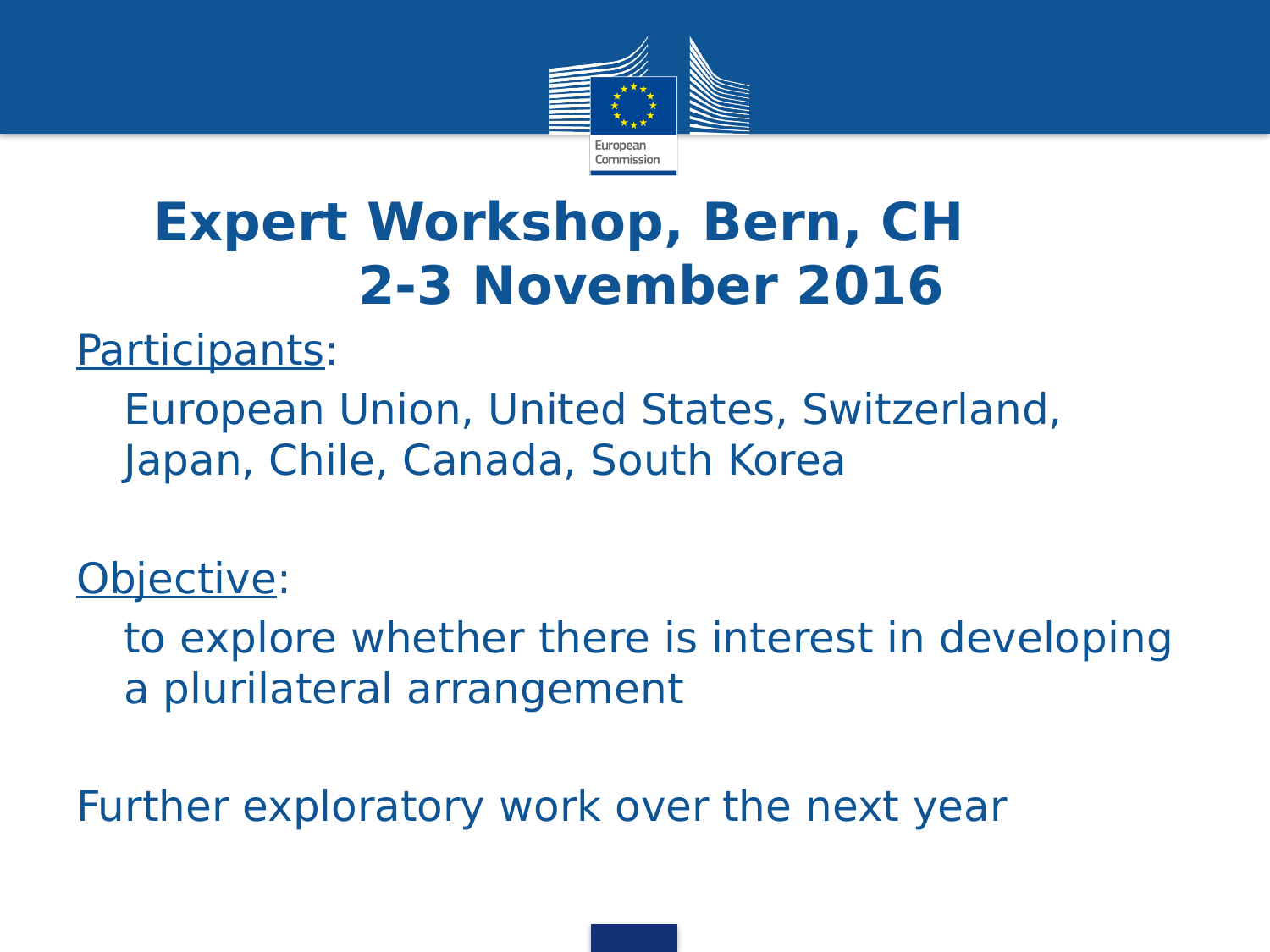

# Expert Workshop, Bern, CH           2-3 November 2016
Participants:
European Union, United States, Switzerland, Japan, Chile, Canada, South Korea

Objective:
to explore whether there is interest in developing a plurilateral arrangement

Further exploratory work over the next year